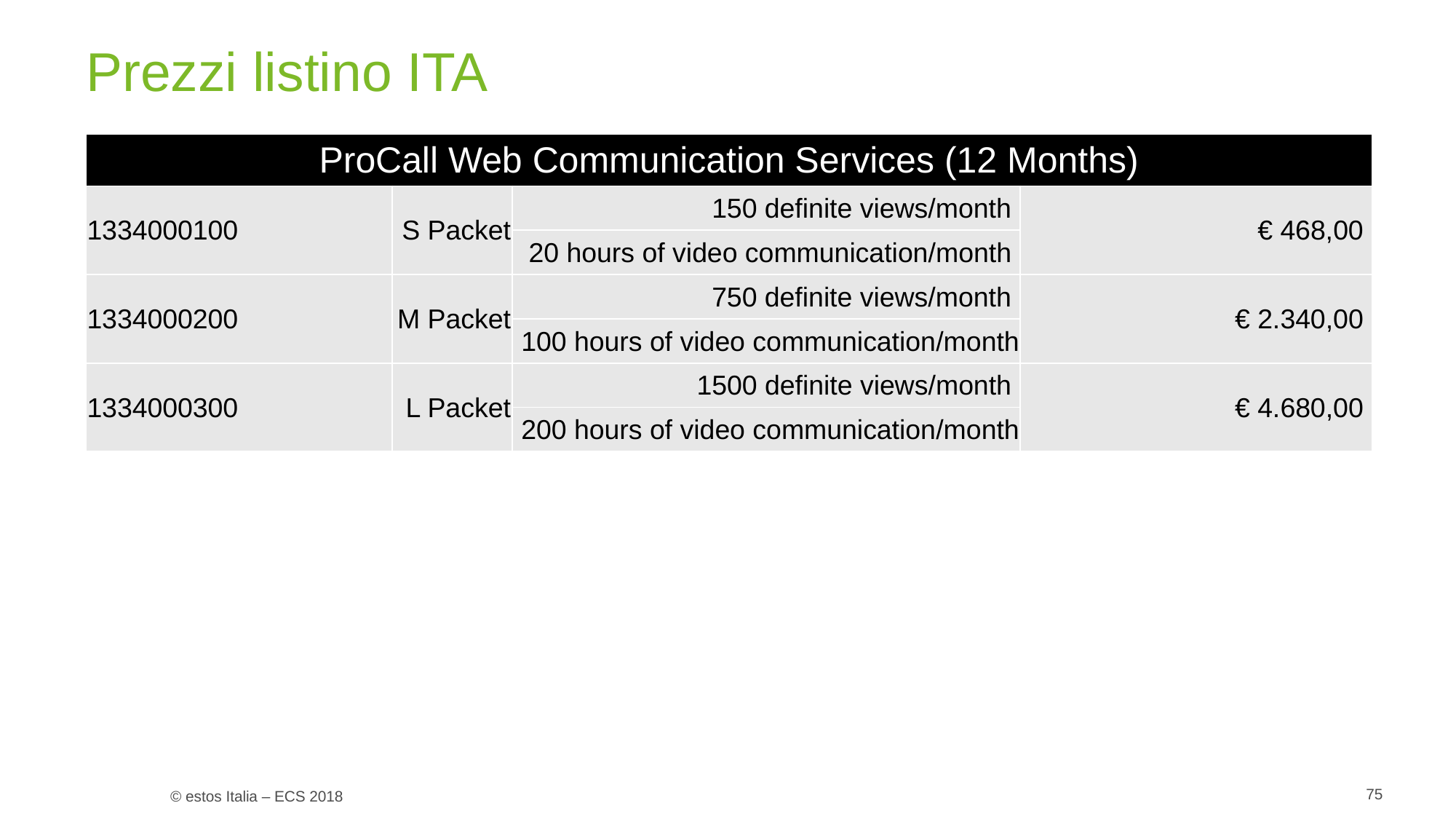

# Prezzi listino ITA
| ProCall Web Communication Services (12 Months) |  |  |  |
| --- | --- | --- | --- |
| 1334000100 | S Packet | 150 definite views/month | € 468,00 |
|  |  | 20 hours of video communication/month |  |
| 1334000200 | M Packet | 750 definite views/month | € 2.340,00 |
|  |  | 100 hours of video communication/month |  |
| 1334000300 | L Packet | 1500 definite views/month | € 4.680,00 |
|  |  | 200 hours of video communication/month |  |

75
© estos Italia – ECS 2018